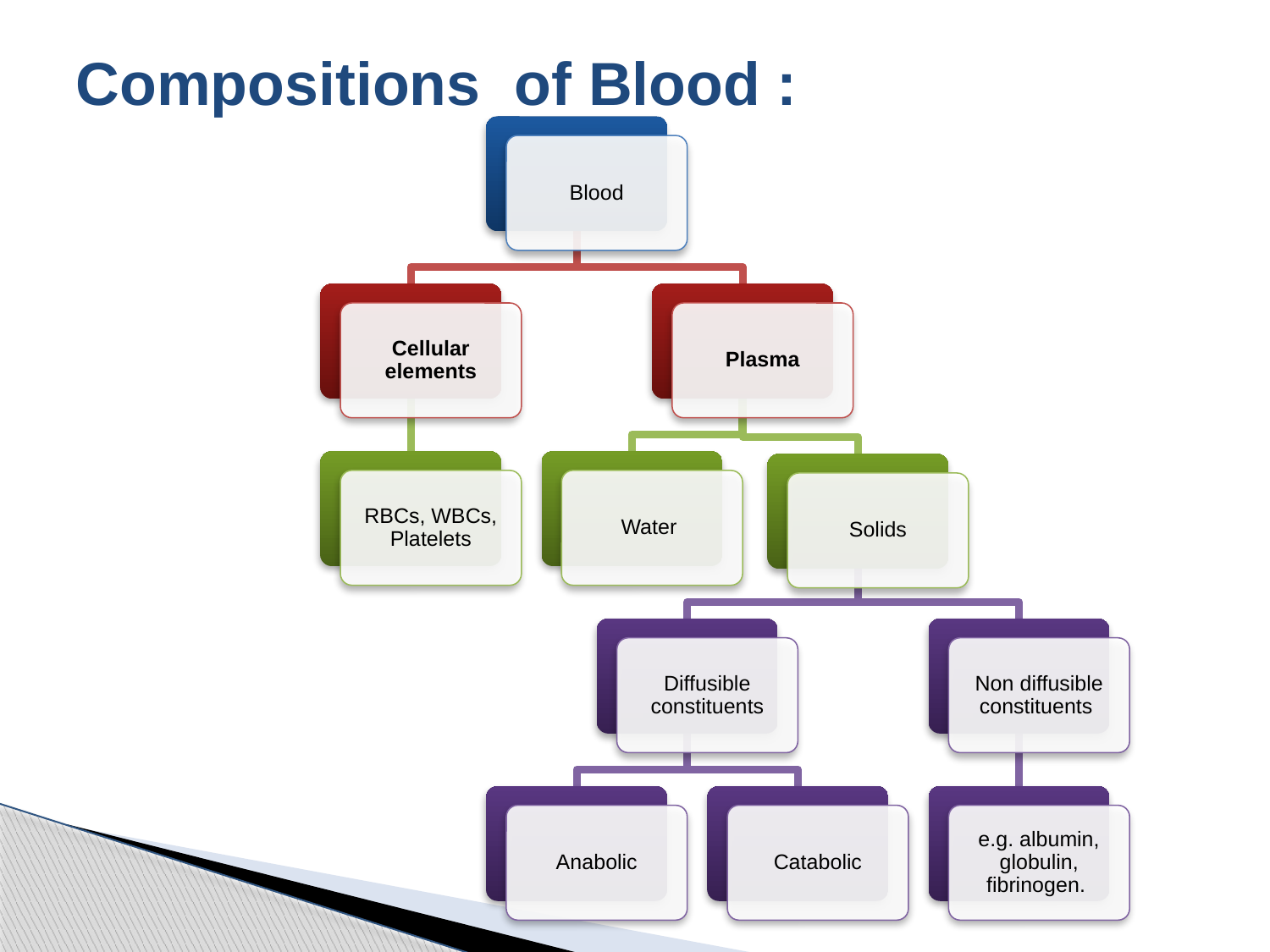

# Compositions  of Blood :
Blood
Cellular elements
RBCs, WBCs, Platelets
Plasma
Water
Solids
Diffusible constituents
Anabolic
Catabolic
Non diffusible constituents
e.g. albumin, globulin, fibrinogen.